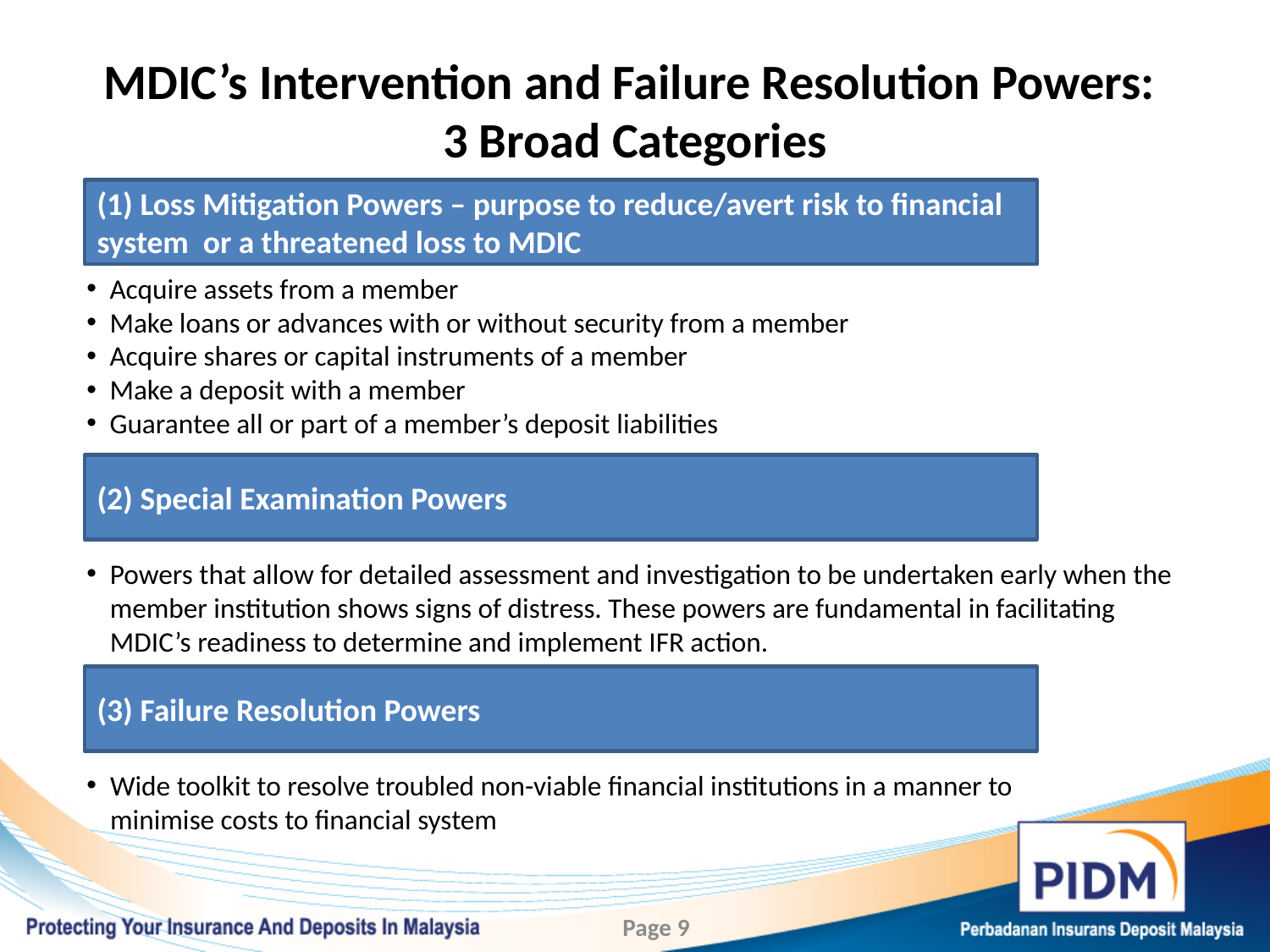

# MDIC’s Intervention and Failure Resolution Powers: 3 Broad Categories
(1) Loss Mitigation Powers – purpose to reduce/avert risk to financial system  or a threatened loss to MDIC
Acquire assets from a member
Make loans or advances with or without security from a member
Acquire shares or capital instruments of a member
Make a deposit with a member
Guarantee all or part of a member’s deposit liabilities
(2) Special Examination Powers
Powers that allow for detailed assessment and investigation to be undertaken early when the member institution shows signs of distress. These powers are fundamental in facilitating MDIC’s readiness to determine and implement IFR action.
(3) Failure Resolution Powers
Wide toolkit to resolve troubled non-viable financial institutions in a manner to minimise costs to financial system
Page 9